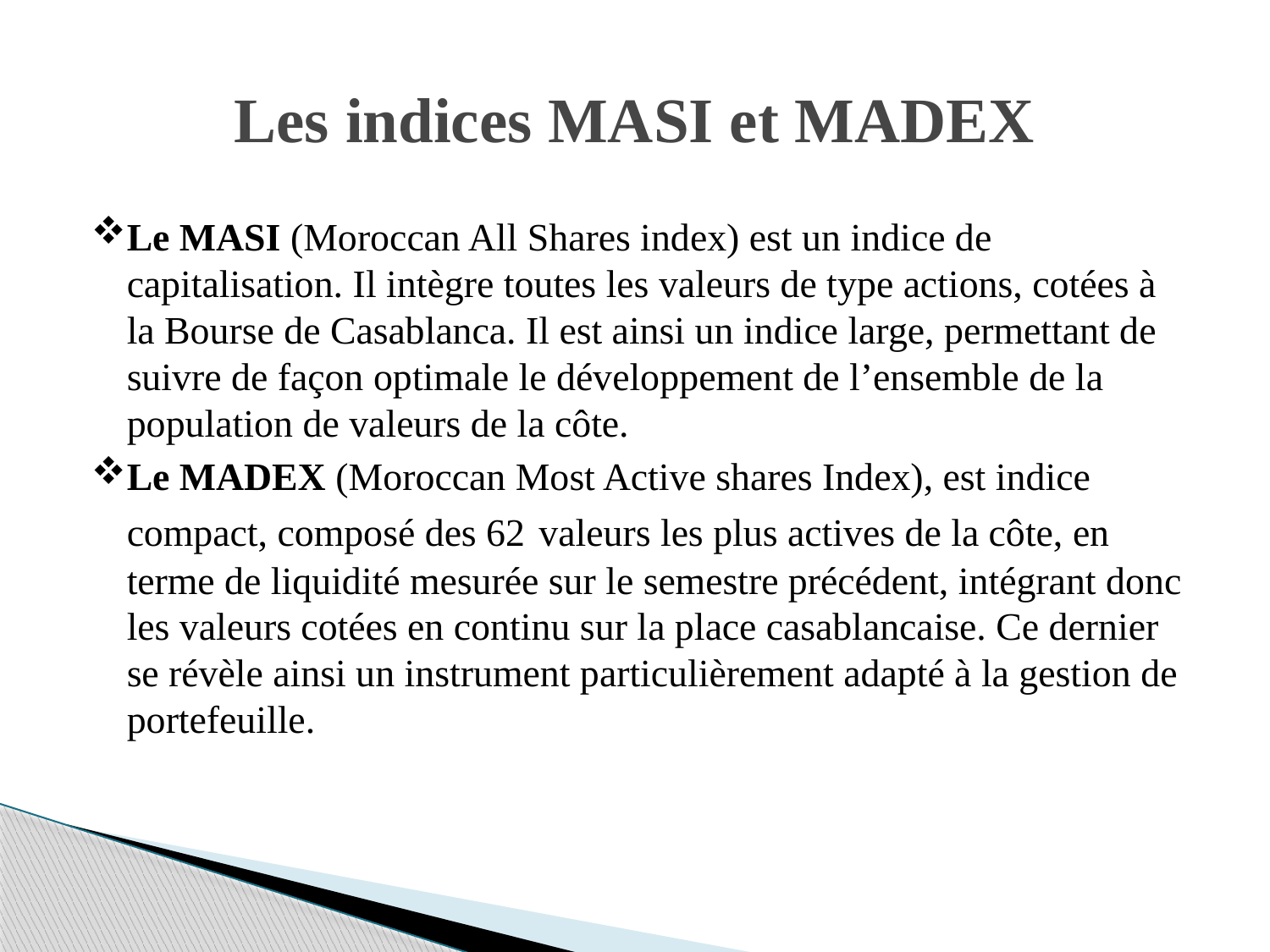

# Les indices MASI et MADEX
Le MASI (Moroccan All Shares index) est un indice de capitalisation. Il intègre toutes les valeurs de type actions, cotées à la Bourse de Casablanca. Il est ainsi un indice large, permettant de suivre de façon optimale le développement de l’ensemble de la population de valeurs de la côte.
Le MADEX (Moroccan Most Active shares Index), est indice compact, composé des 62 valeurs les plus actives de la côte, en terme de liquidité mesurée sur le semestre précédent, intégrant donc les valeurs cotées en continu sur la place casablancaise. Ce dernier se révèle ainsi un instrument particulièrement adapté à la gestion de portefeuille.